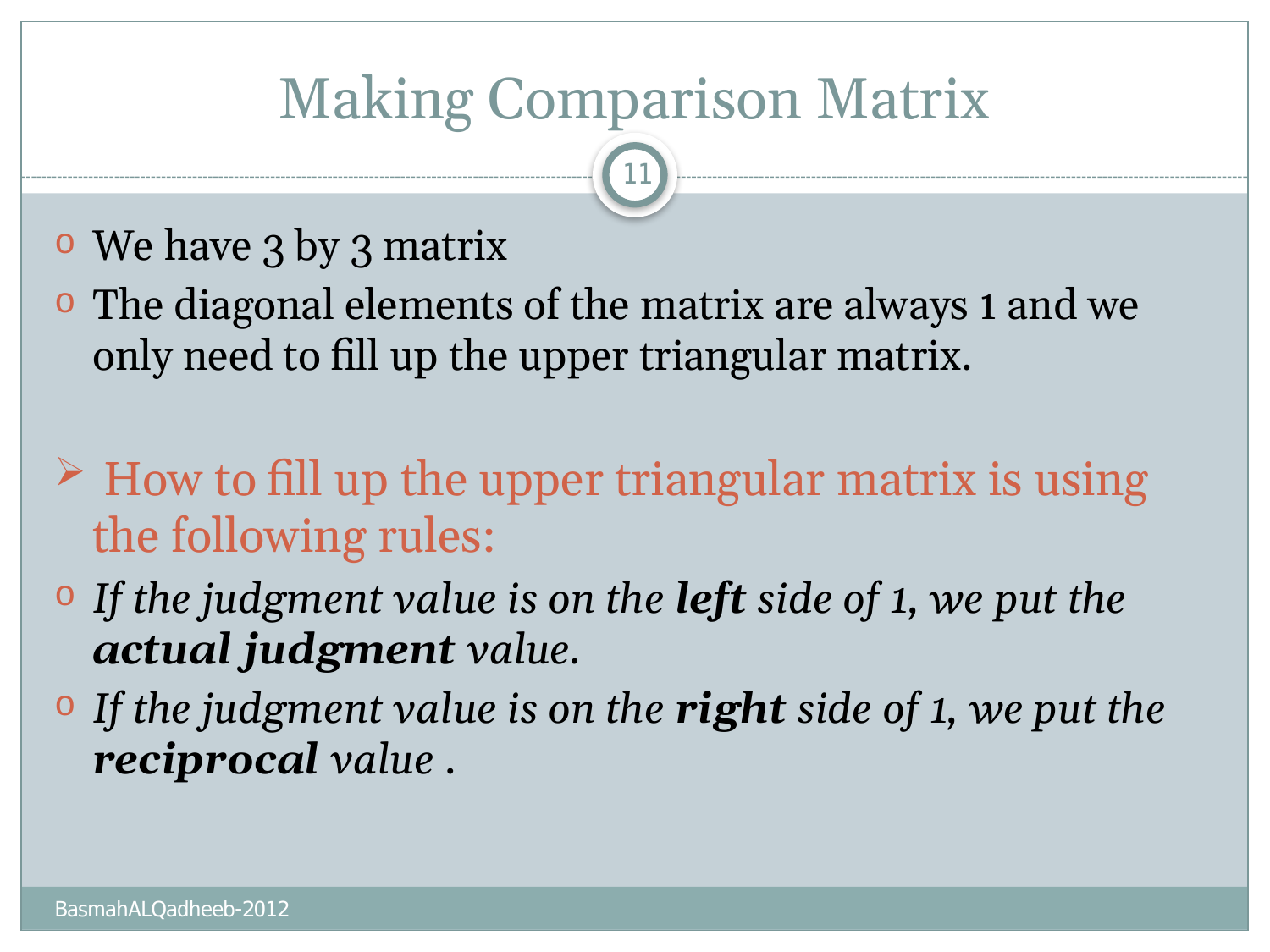

# Making Comparison Matrix
11
We have 3 by 3 matrix
The diagonal elements of the matrix are always 1 and we only need to fill up the upper triangular matrix.

 How to fill up the upper triangular matrix is using the following rules:
If the judgment value is on the left side of 1, we put the actual judgment value.
If the judgment value is on the right side of 1, we put the reciprocal value .

BasmahALQadheeb-2012